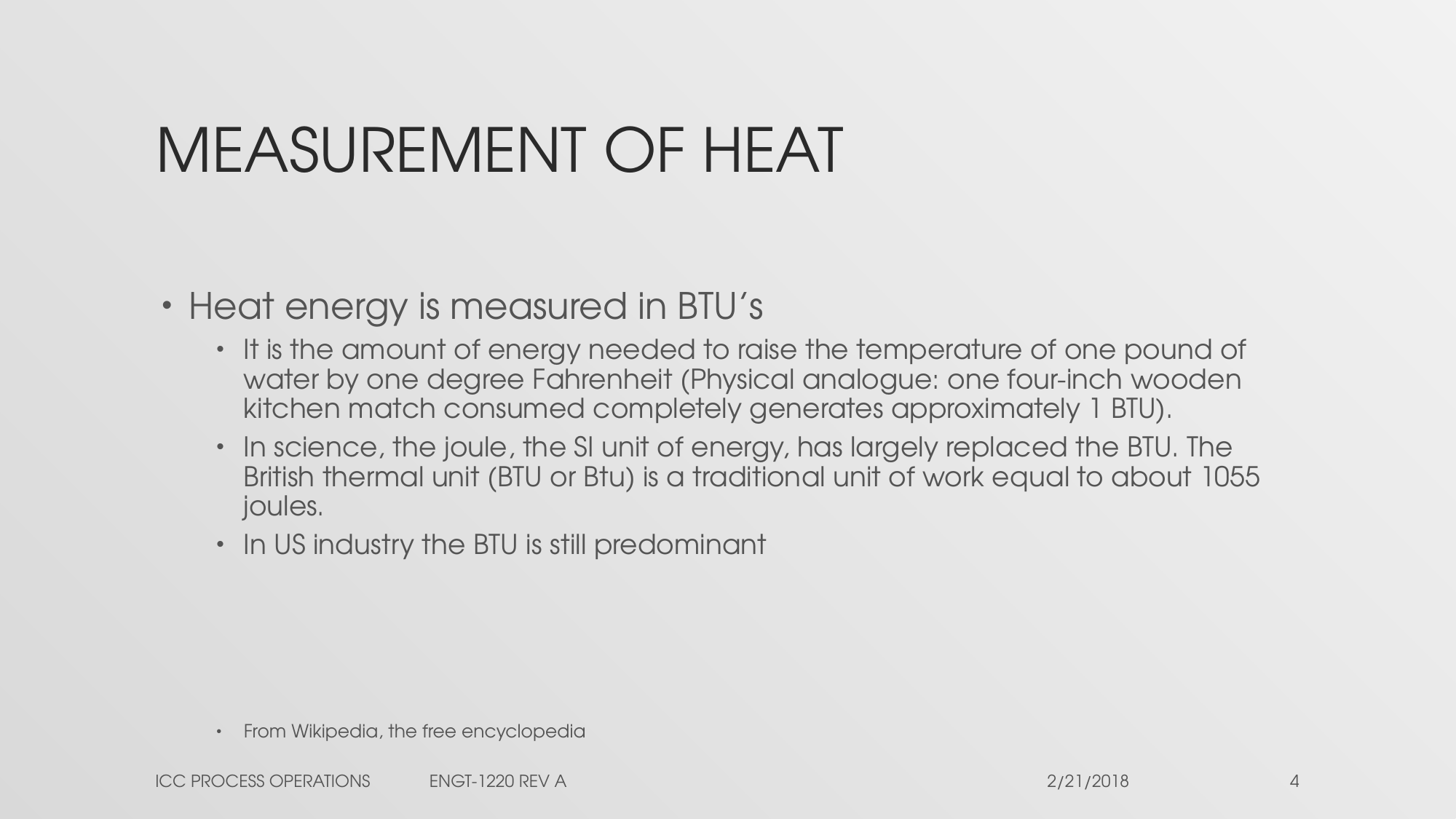

# Measurement of Heat
Heat energy is measured in BTU’s
It is the amount of energy needed to raise the temperature of one pound of water by one degree Fahrenheit (Physical analogue: one four-inch wooden kitchen match consumed completely generates approximately 1 BTU).
In science, the joule, the SI unit of energy, has largely replaced the BTU. The British thermal unit (BTU or Btu) is a traditional unit of work equal to about 1055 joules.
In US industry the BTU is still predominant

From Wikipedia, the free encyclopedia
ICC Process Operations             ENGT-1220 Rev A
2/21/2018
4